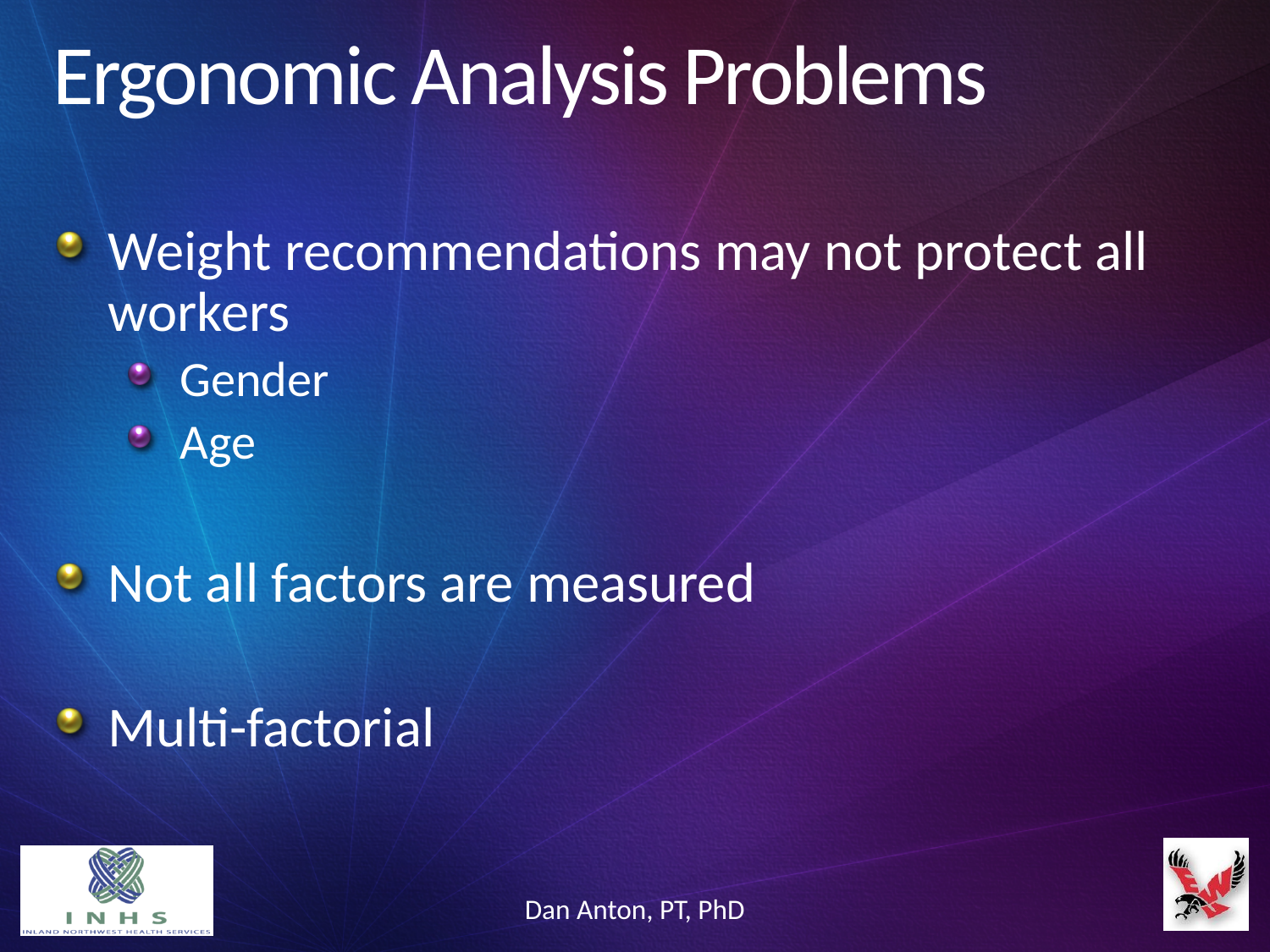

# Ergonomic Analysis Problems
Weight recommendations may not protect all workers
Gender
Age

Not all factors are measured

Multi-factorial
Dan Anton, PT, PhD